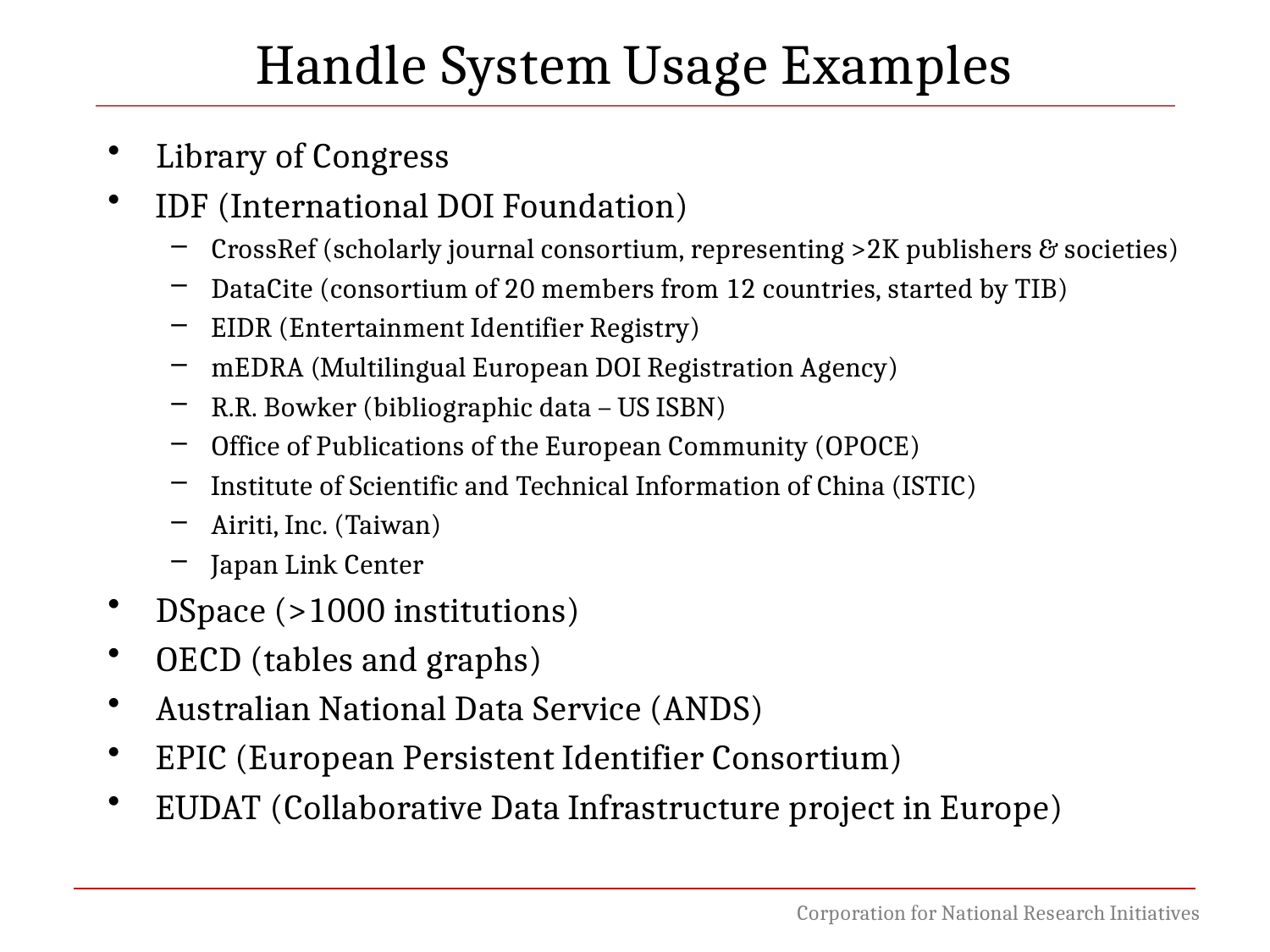

Handle System Usage Examples
Library of Congress
IDF (International DOI Foundation)
CrossRef (scholarly journal consortium, representing >2K publishers & societies)
DataCite (consortium of 20 members from 12 countries, started by TIB)
EIDR (Entertainment Identifier Registry)
mEDRA (Multilingual European DOI Registration Agency)
R.R. Bowker (bibliographic data – US ISBN)
Office of Publications of the European Community (OPOCE)
Institute of Scientific and Technical Information of China (ISTIC)
Airiti, Inc. (Taiwan)
Japan Link Center
DSpace (>1000 institutions)
OECD (tables and graphs)
Australian National Data Service (ANDS)
EPIC (European Persistent Identifier Consortium)
EUDAT (Collaborative Data Infrastructure project in Europe)